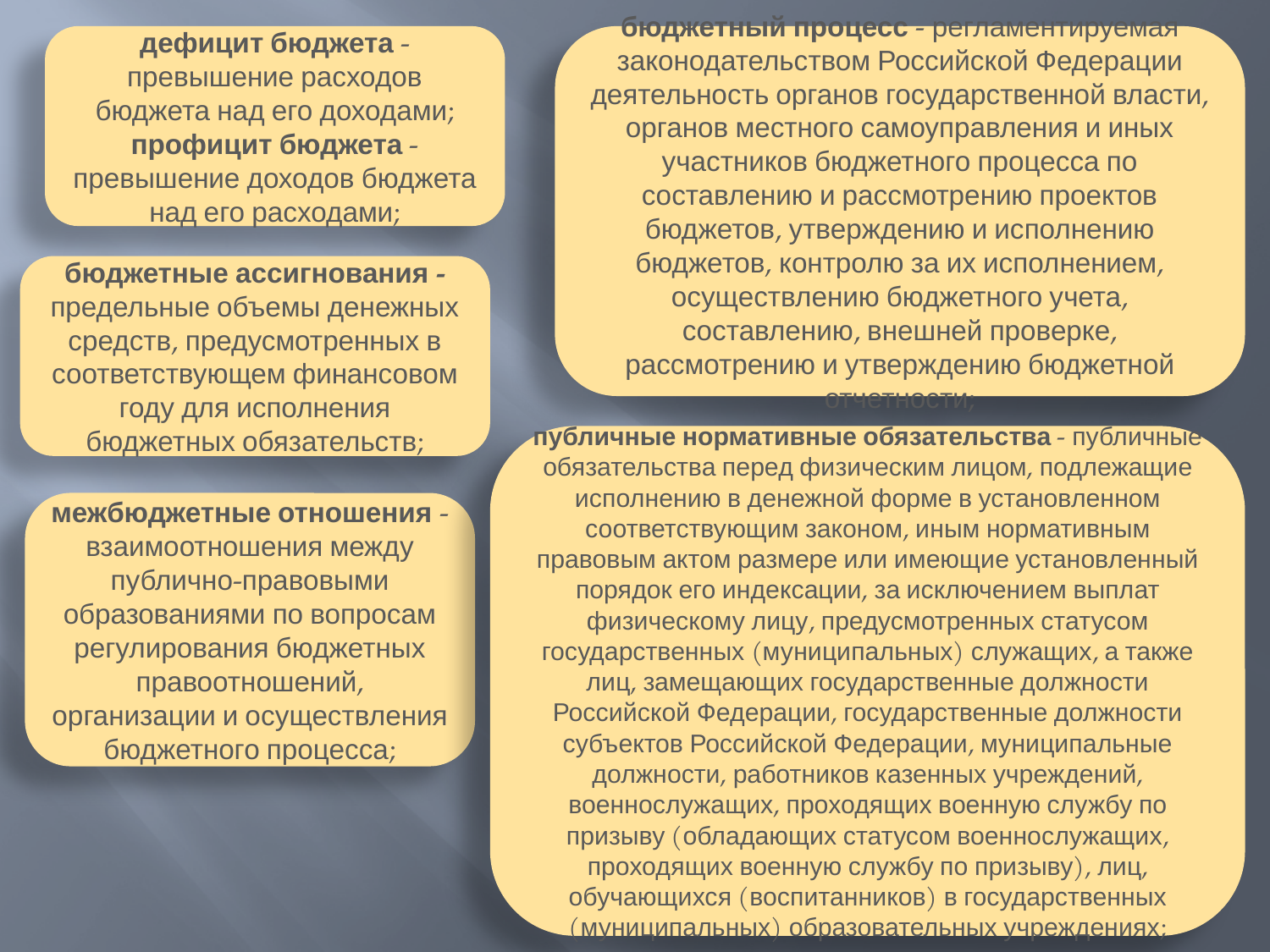

дефицит бюджета - превышение расходов бюджета над его доходами;
профицит бюджета - превышение доходов бюджета над его расходами;
бюджетный процесс - регламентируемая законодательством Российской Федерации деятельность органов государственной власти, органов местного самоуправления и иных участников бюджетного процесса по составлению и рассмотрению проектов бюджетов, утверждению и исполнению бюджетов, контролю за их исполнением, осуществлению бюджетного учета, составлению, внешней проверке, рассмотрению и утверждению бюджетной отчетности;

бюджетные ассигнования - предельные объемы денежных средств, предусмотренных в соответствующем финансовом году для исполнения бюджетных обязательств;
публичные нормативные обязательства - публичные обязательства перед физическим лицом, подлежащие исполнению в денежной форме в установленном соответствующим законом, иным нормативным правовым актом размере или имеющие установленный порядок его индексации, за исключением выплат физическому лицу, предусмотренных статусом государственных (муниципальных) служащих, а также лиц, замещающих государственные должности Российской Федерации, государственные должности субъектов Российской Федерации, муниципальные должности, работников казенных учреждений, военнослужащих, проходящих военную службу по призыву (обладающих статусом военнослужащих, проходящих военную службу по призыву), лиц, обучающихся (воспитанников) в государственных (муниципальных) образовательных учреждениях;
межбюджетные отношения - взаимоотношения между публично-правовыми образованиями по вопросам регулирования бюджетных правоотношений, организации и осуществления бюджетного процесса;